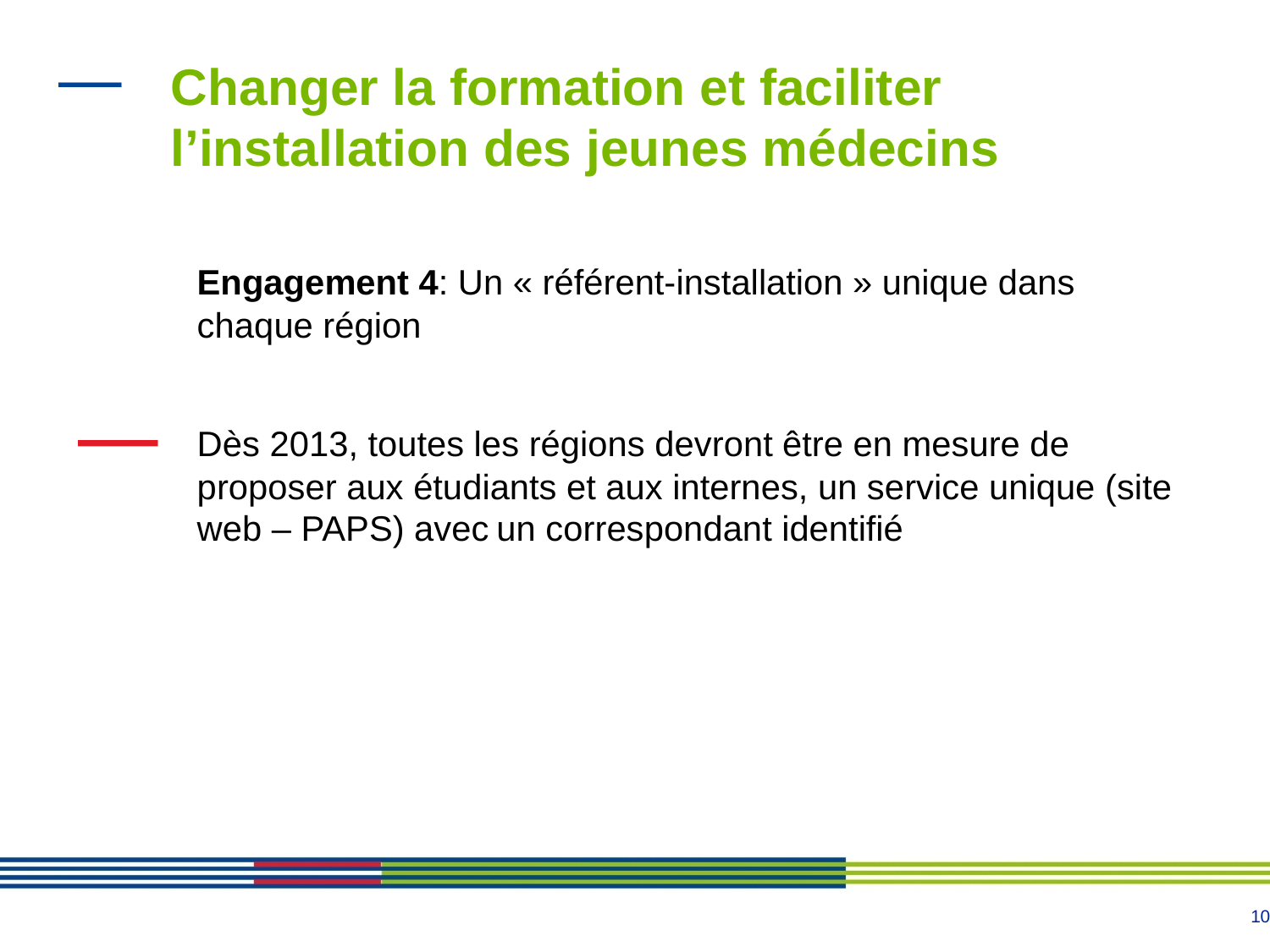

# Changer la formation et faciliter l’installation des jeunes médecins
	Engagement 4: Un « référent-installation » unique dans chaque région

Dès 2013, toutes les régions devront être en mesure de proposer aux étudiants et aux internes, un service unique (site web – PAPS) avec un correspondant identifié